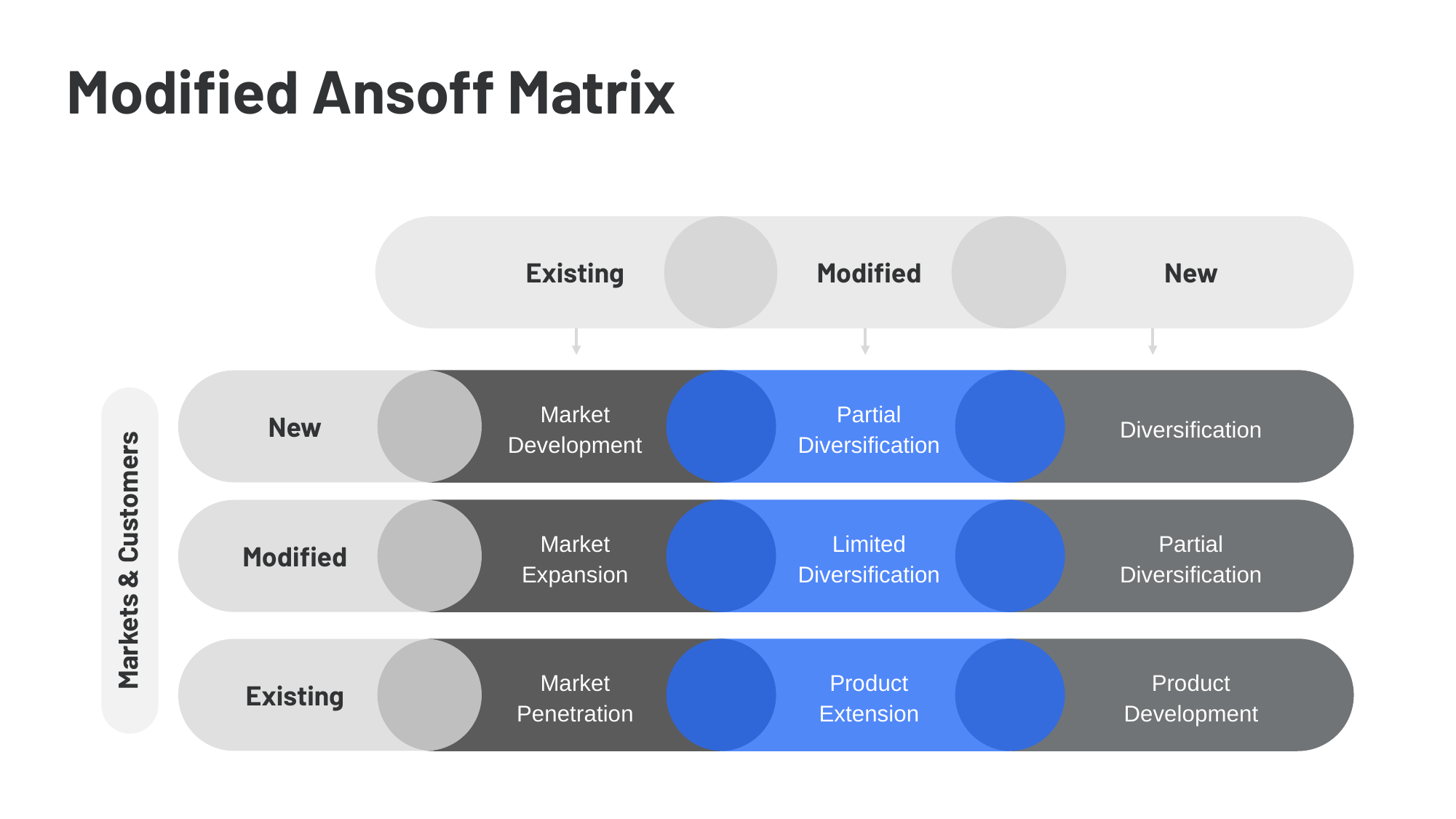

Modified Ansoff Matrix

Existing
Modified
New

Market
Development
Partial
Diversification
New
Diversification

Market
Expansion
Limited
Diversification
Partial
Diversification
Modified
Markets & Customers

Market
Penetration
Product
Extension
Product
Development
Existing